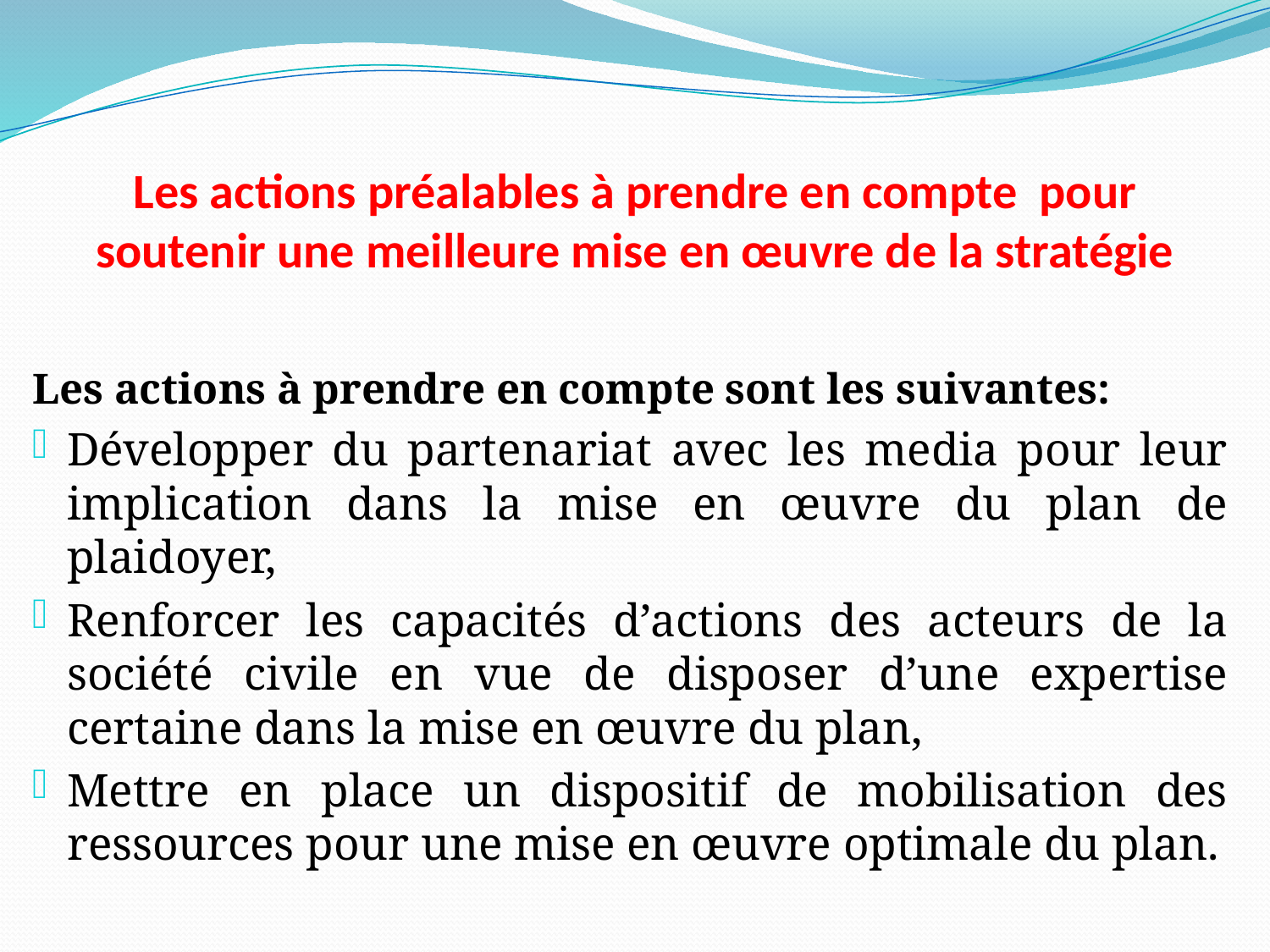

# Les actions préalables à prendre en compte  pour soutenir une meilleure mise en œuvre de la stratégie

Les actions à prendre en compte sont les suivantes:
Développer du partenariat avec les media pour leur implication dans la mise en œuvre du plan de plaidoyer,
Renforcer les capacités d’actions des acteurs de la société civile en vue de disposer d’une expertise certaine dans la mise en œuvre du plan,
Mettre en place un dispositif de mobilisation des ressources pour une mise en œuvre optimale du plan.